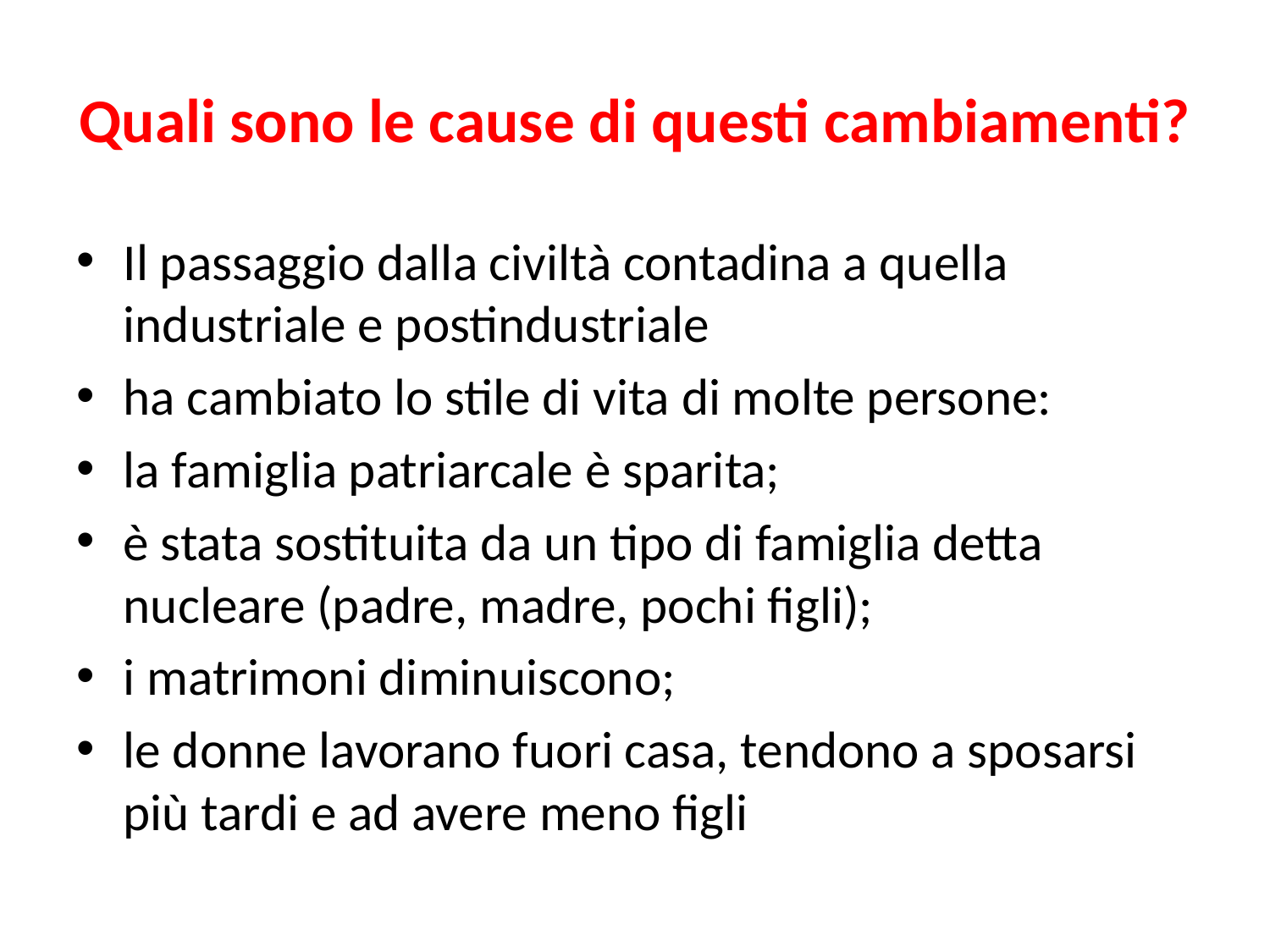

# Quali sono le cause di questi cambiamenti?
Il passaggio dalla civiltà contadina a quella industriale e postindustriale
ha cambiato lo stile di vita di molte persone:
la famiglia patriarcale è sparita;
è stata sostituita da un tipo di famiglia detta nucleare (padre, madre, pochi figli);
i matrimoni diminuiscono;
le donne lavorano fuori casa, tendono a sposarsi più tardi e ad avere meno figli